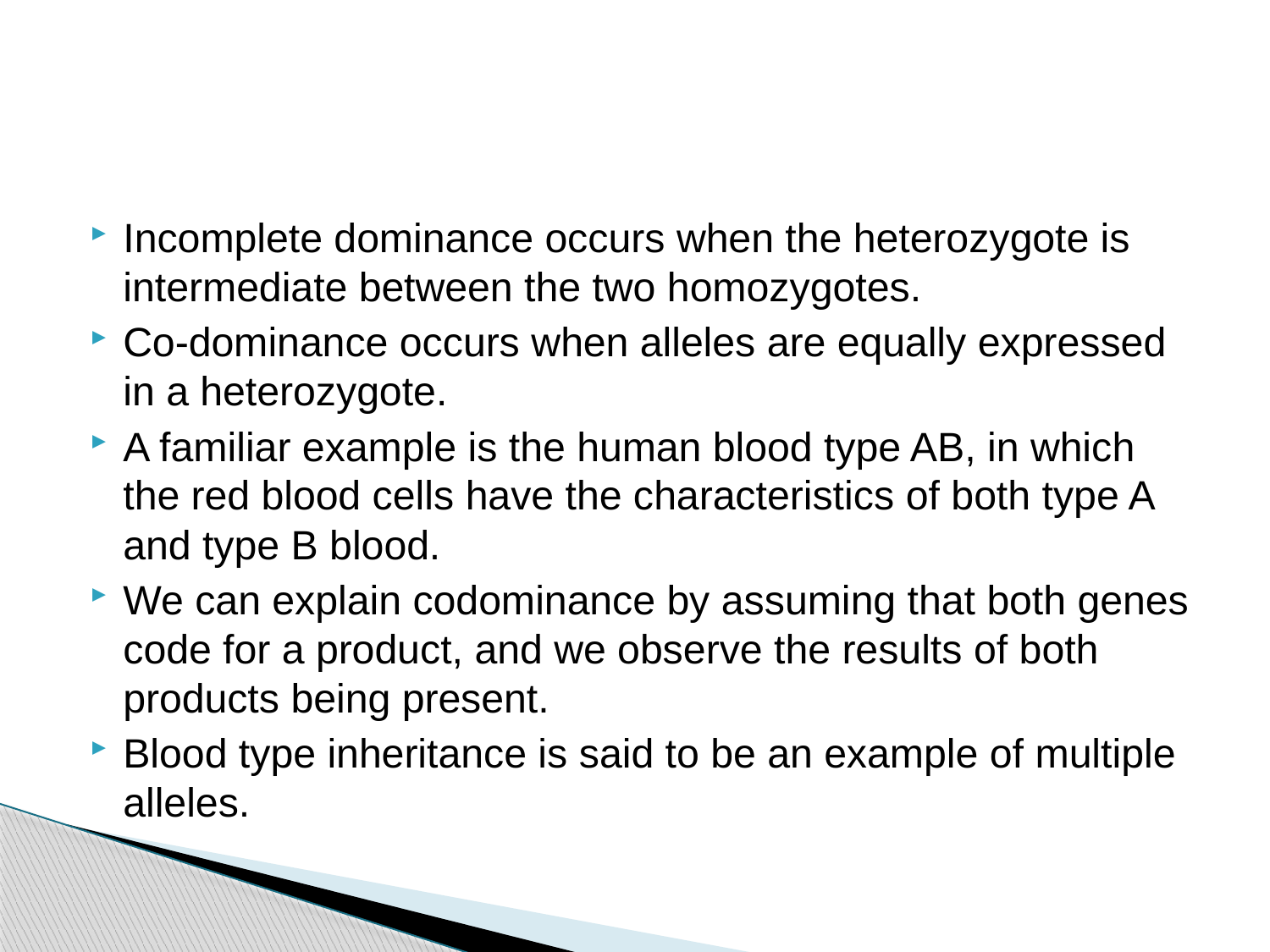

#
Incomplete dominance occurs when the heterozygote is  intermediate between the two homozygotes.
Co-dominance occurs when alleles are equally expressed in a heterozygote.
A familiar example is the human blood type AB, in which the red blood cells have the characteristics of both type A and type B blood.
We can explain codominance by assuming that both genes code for a product, and we observe the results of both products being present.
Blood type inheritance is said to be an example of multiple alleles.